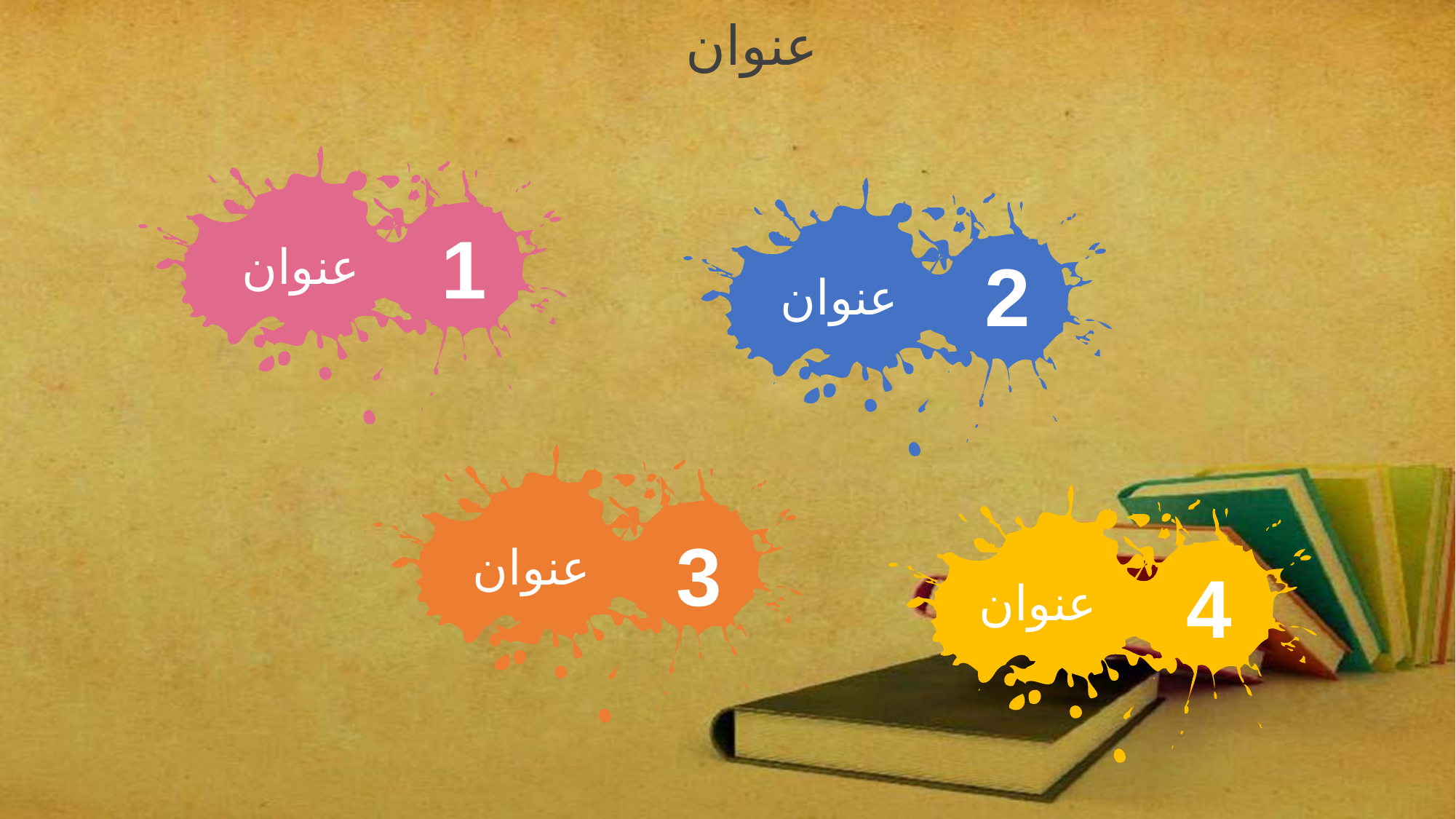

عنوان

1
عنوان
2
عنوان

3
عنوان
4
عنوان